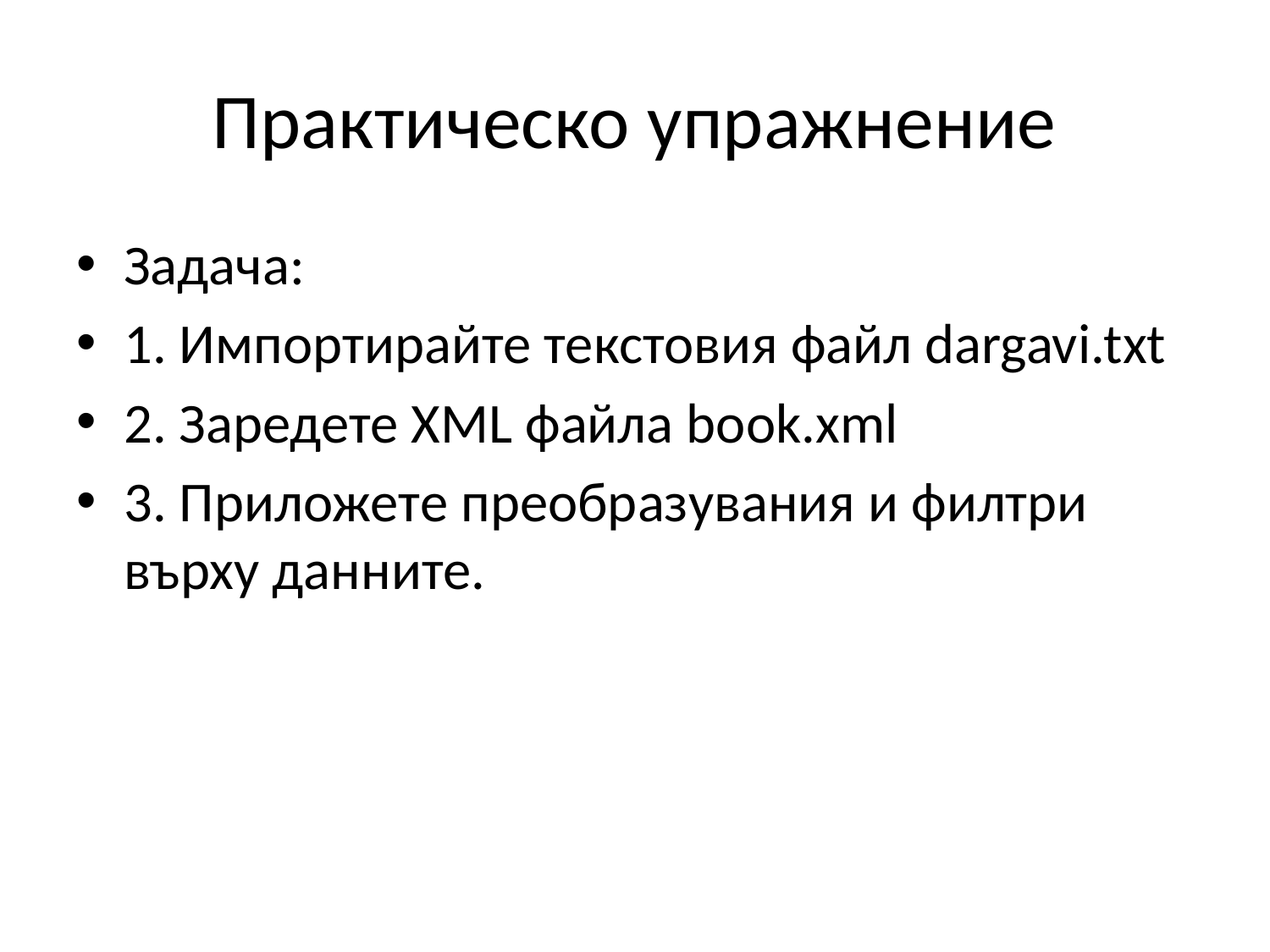

# Практическо упражнение
Задача:
1. Импортирайте текстовия файл dargavi.txt
2. Заредете XML файла book.xml
3. Приложете преобразувания и филтри върху данните.